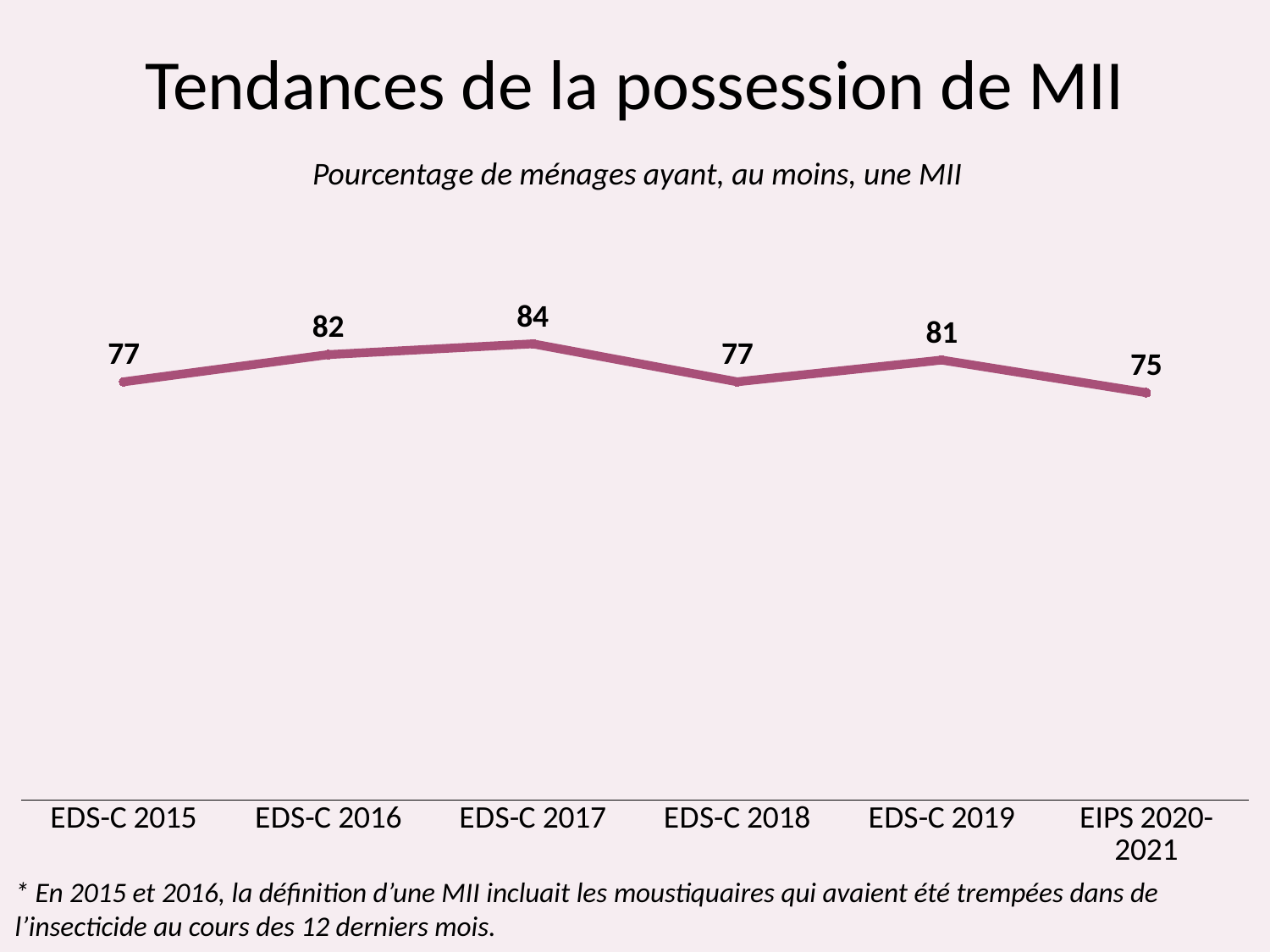

# Tendances de la possession de MII
Pourcentage de ménages ayant, au moins, une MII

### Chart

| Category | Series 1 |
|---|---|
| EDS-C 2015 | 77.0 |
| EDS-C 2016 | 82.0 |
| EDS-C 2017 | 84.0 |
| EDS-C 2018 | 77.0 |
| EDS-C 2019 | 81.0 |
| EIPS 2020-2021 | 75.0 |
* En 2015 et 2016, la définition d’une MII incluait les moustiquaires qui avaient été trempées dans de l’insecticide au cours des 12 derniers mois.